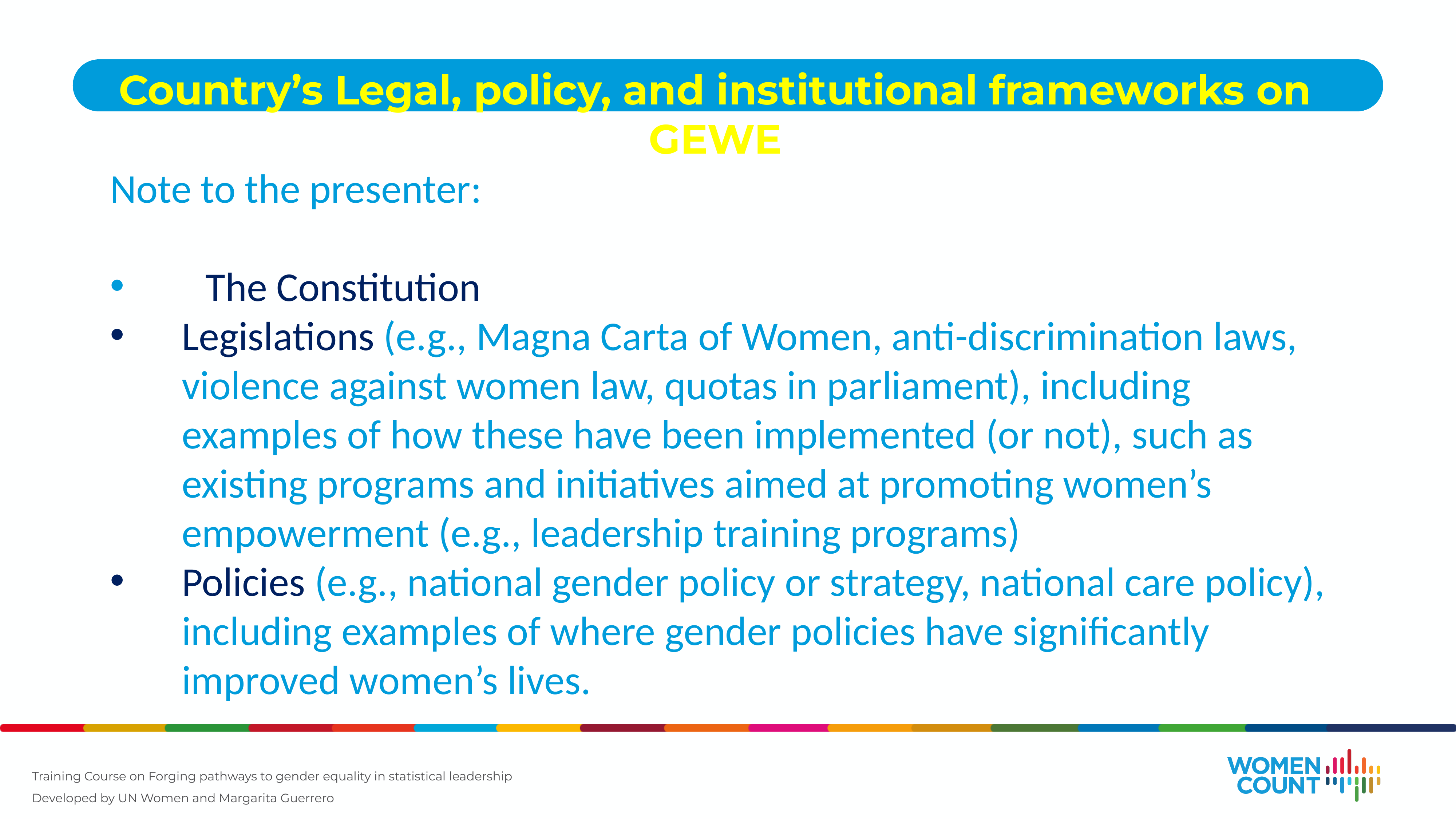

Country’s Legal, policy, and institutional frameworks on GEWE
Note to the presenter:

­	The Constitution
Legislations (e.g., Magna Carta of Women, anti-discrimination laws, violence against women law, quotas in parliament), including examples of how these have been implemented (or not), such as existing programs and initiatives aimed at promoting women’s empowerment (e.g., leadership training programs)
Policies (e.g., national gender policy or strategy, national care policy), including examples of where gender policies have significantly improved women’s lives.

Training Course on Forging pathways to gender equality in statistical leadership
Developed by UN Women and Margarita Guerrero